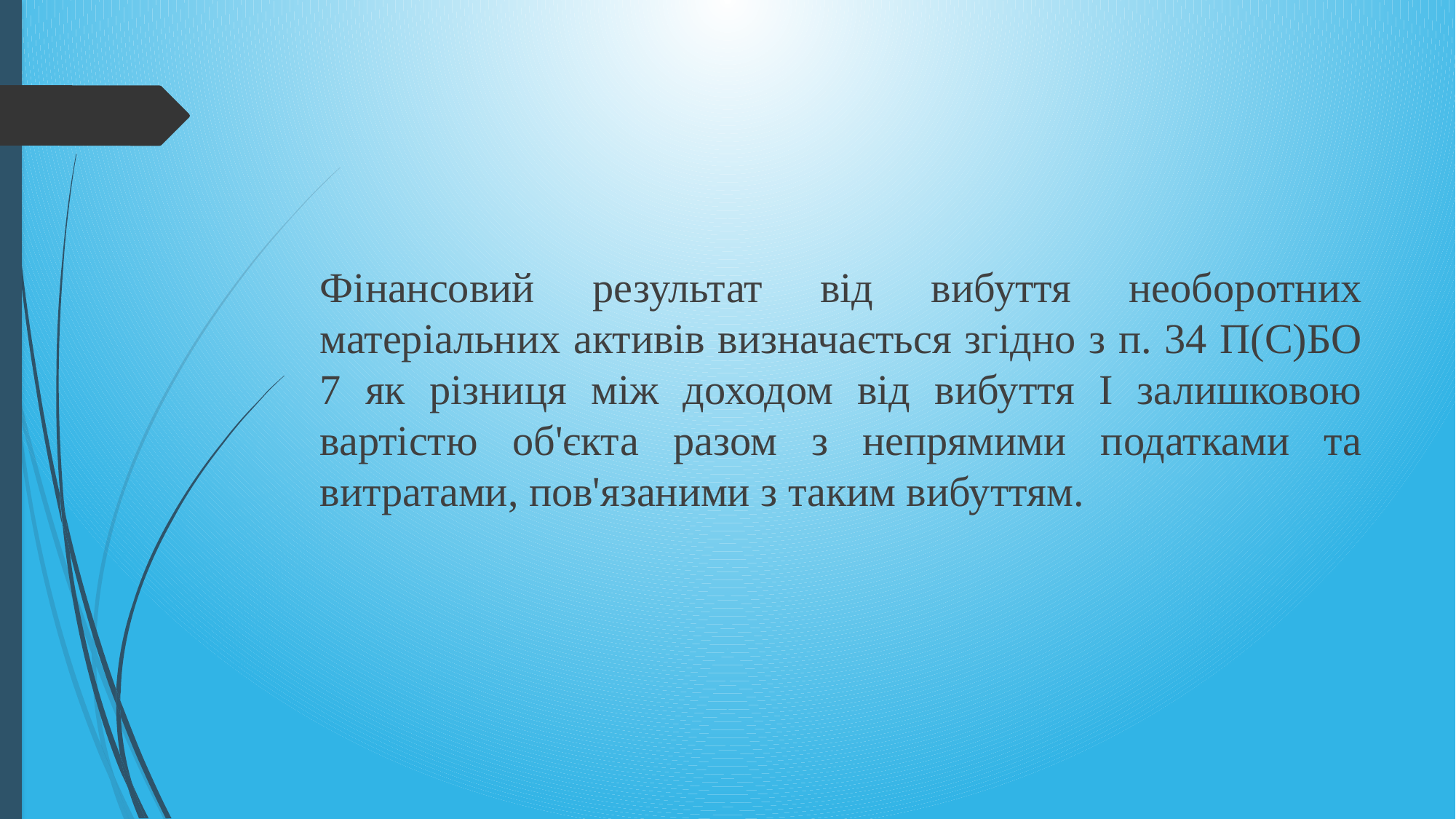

#
Фінансовий результат від вибуття необоротних матеріальних активів визначається згідно з п. 34 П(С)БО 7 як різниця між доходом від вибуття І залишковою вартістю об'єкта разом з непрямими податками та витратами, пов'язаними з таким вибуттям.